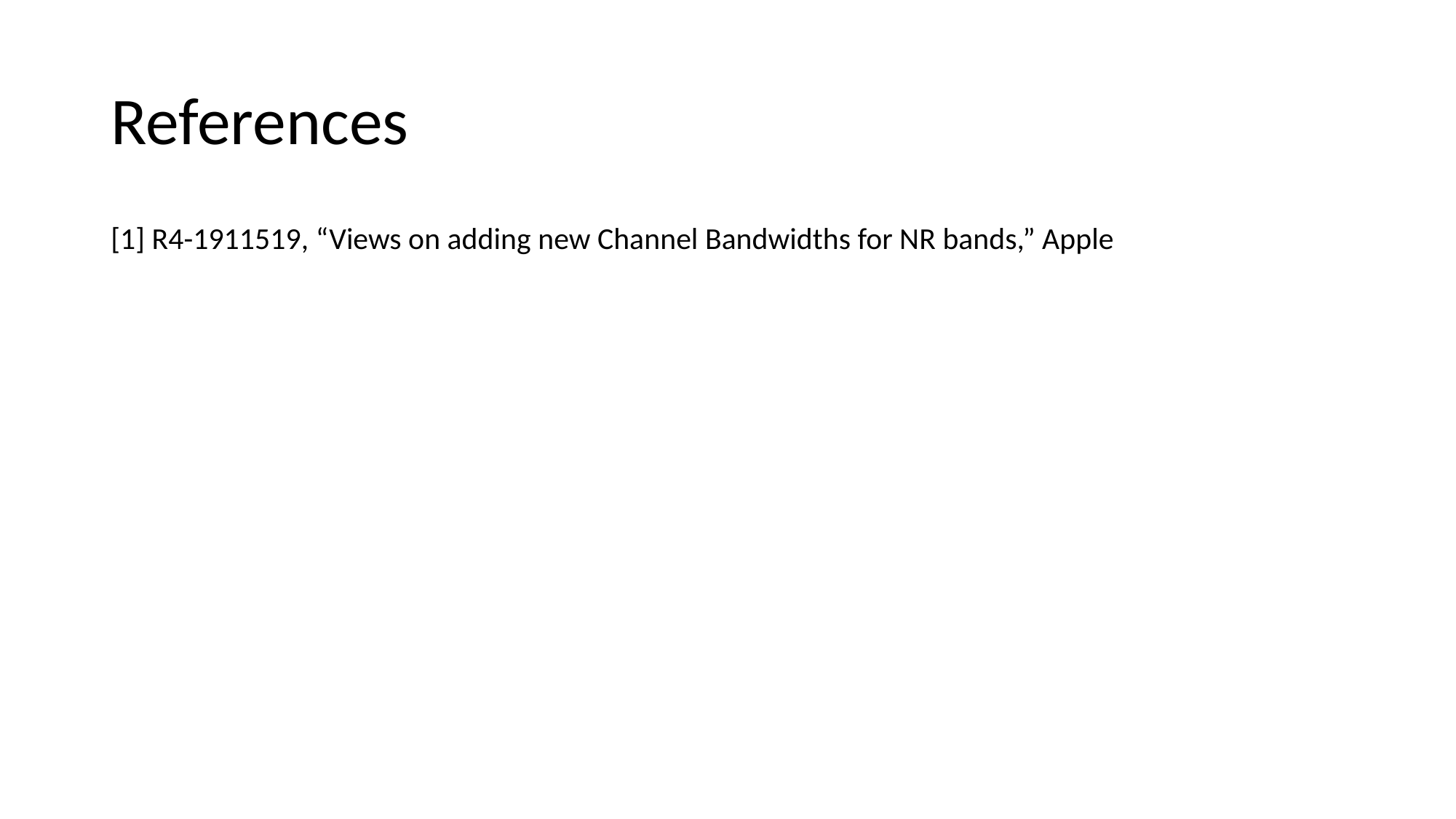

# References
[1] R4-1911519, “Views on adding new Channel Bandwidths for NR bands,” Apple